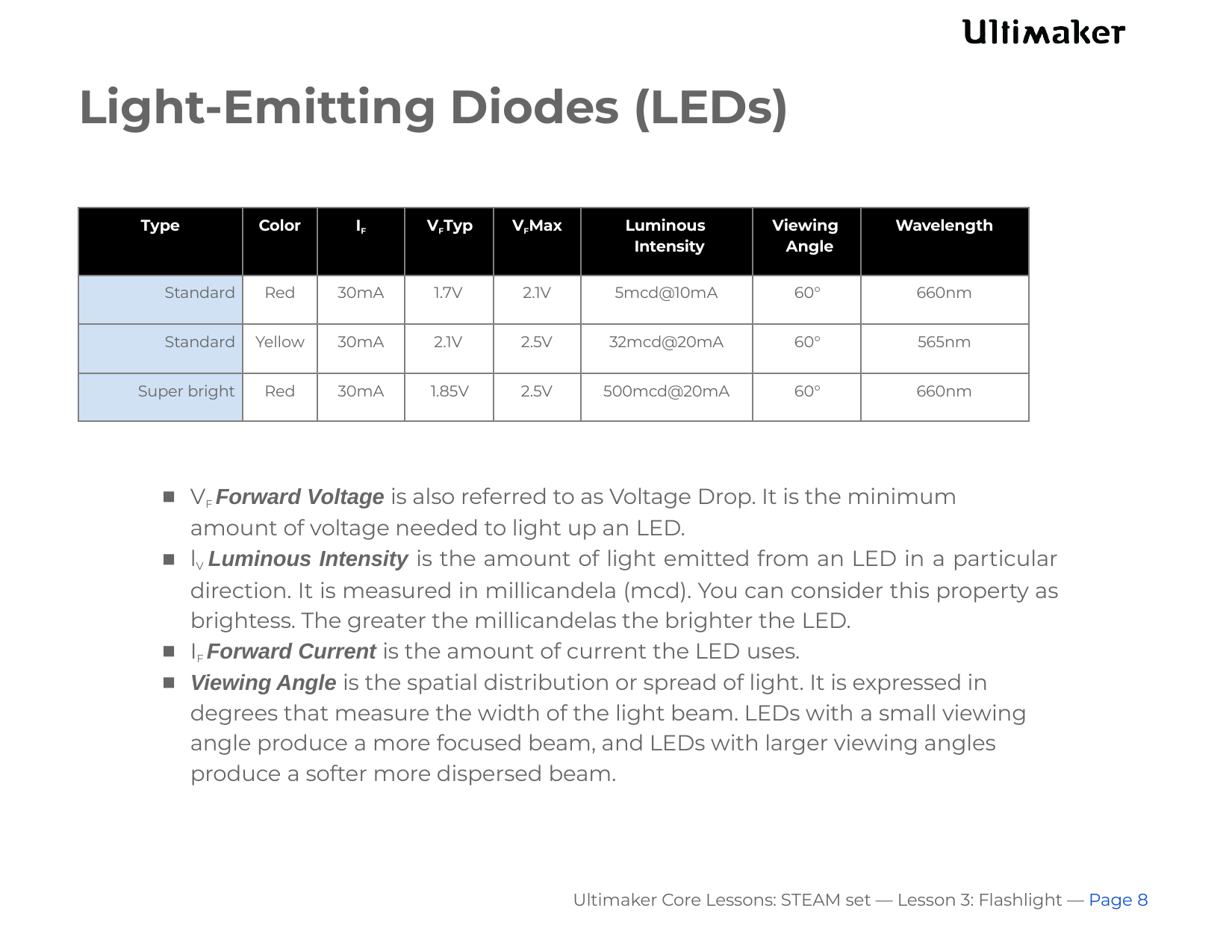

# Light-Emitting Diodes (LEDs)
| Type | Color | IF | VFTyp | VFMax | Luminous Intensity | Viewing Angle | Wavelength |
| --- | --- | --- | --- | --- | --- | --- | --- |
| Standard | Red | 30mA | 1.7V | 2.1V | 5mcd@10mA | 60° | 660nm |
| Standard | Yellow | 30mA | 2.1V | 2.5V | 32mcd@20mA | 60° | 565nm |
| Super bright | Red | 30mA | 1.85V | 2.5V | 500mcd@20mA | 60° | 660nm |
VF Forward Voltage is also referred to as Voltage Drop. It is the minimum  amount of voltage needed to light up an LED.
lV Luminous Intensity is the amount of light emitted from an LED in a particular  direction. It is measured in millicandela (mcd). You can consider this property as  brightess. The greater the millicandelas the brighter the LED.
IF Forward Current is the amount of current the LED uses.
Viewing Angle is the spatial distribution or spread of light. It is expressed in  degrees that measure the width of the light beam. LEDs with a small viewing  angle produce a more focused beam, and LEDs with larger viewing angles  produce a softer more dispersed beam.
Ultimaker Core Lessons: STEAM set — Lesson 3: Flashlight — Page 8